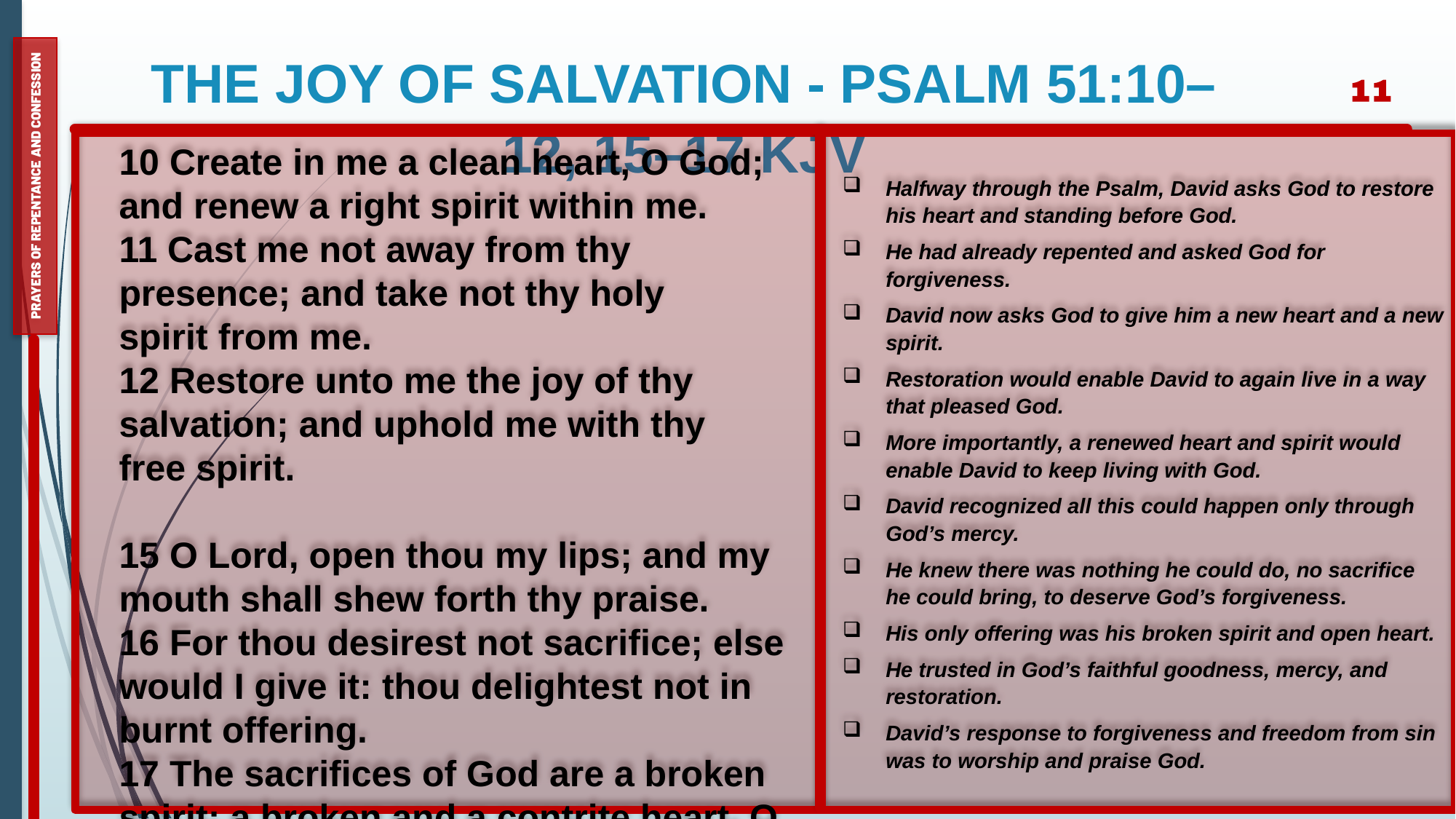

# The Joy of Salvation - Psalm 51:10–12, 15–17 KJV
11
10 Create in me a clean heart, O God; and renew a right spirit within me.
11 Cast me not away from thy presence; and take not thy holy spirit from me.
12 Restore unto me the joy of thy salvation; and uphold me with thy free spirit.

15 O Lord, open thou my lips; and my mouth shall shew forth thy praise.
16 For thou desirest not sacrifice; else would I give it: thou delightest not in burnt offering.
17 The sacrifices of God are a broken spirit: a broken and a contrite heart, O God, thou wilt not despise.

Halfway through the Psalm, David asks God to restore his heart and standing before God.
He had already repented and asked God for forgiveness.
David now asks God to give him a new heart and a new spirit.
Restoration would enable David to again live in a way that pleased God.
More importantly, a renewed heart and spirit would enable David to keep living with God.
David recognized all this could happen only through God’s mercy.
He knew there was nothing he could do, no sacrifice he could bring, to deserve God’s forgiveness.
His only offering was his broken spirit and open heart.
He trusted in God’s faithful goodness, mercy, and restoration.
David’s response to forgiveness and freedom from sin was to worship and praise God.
Prayers of Repentance and confession